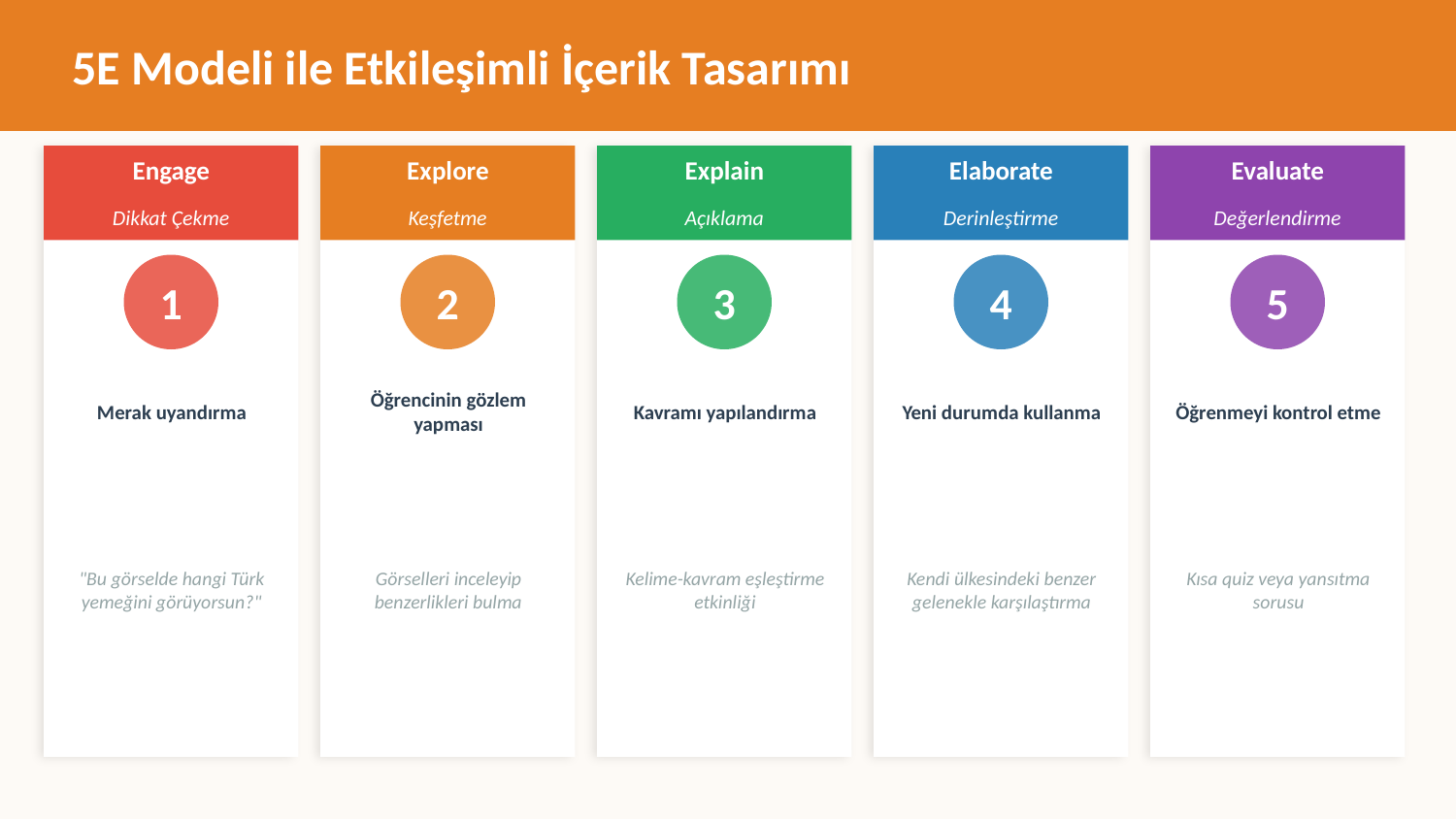

5E Modeli ile Etkileşimli İçerik Tasarımı

Engage

Explore

Explain

Elaborate

Evaluate
Dikkat Çekme
Keşfetme
Açıklama
Derinleştirme
Değerlendirme

1

2

3

4

5
Merak uyandırma
Öğrencinin gözlem yapması
Kavramı yapılandırma
Yeni durumda kullanma
Öğrenmeyi kontrol etme
"Bu görselde hangi Türk yemeğini görüyorsun?"
Görselleri inceleyip benzerlikleri bulma
Kelime-kavram eşleştirme etkinliği
Kendi ülkesindeki benzer gelenekle karşılaştırma
Kısa quiz veya yansıtma sorusu